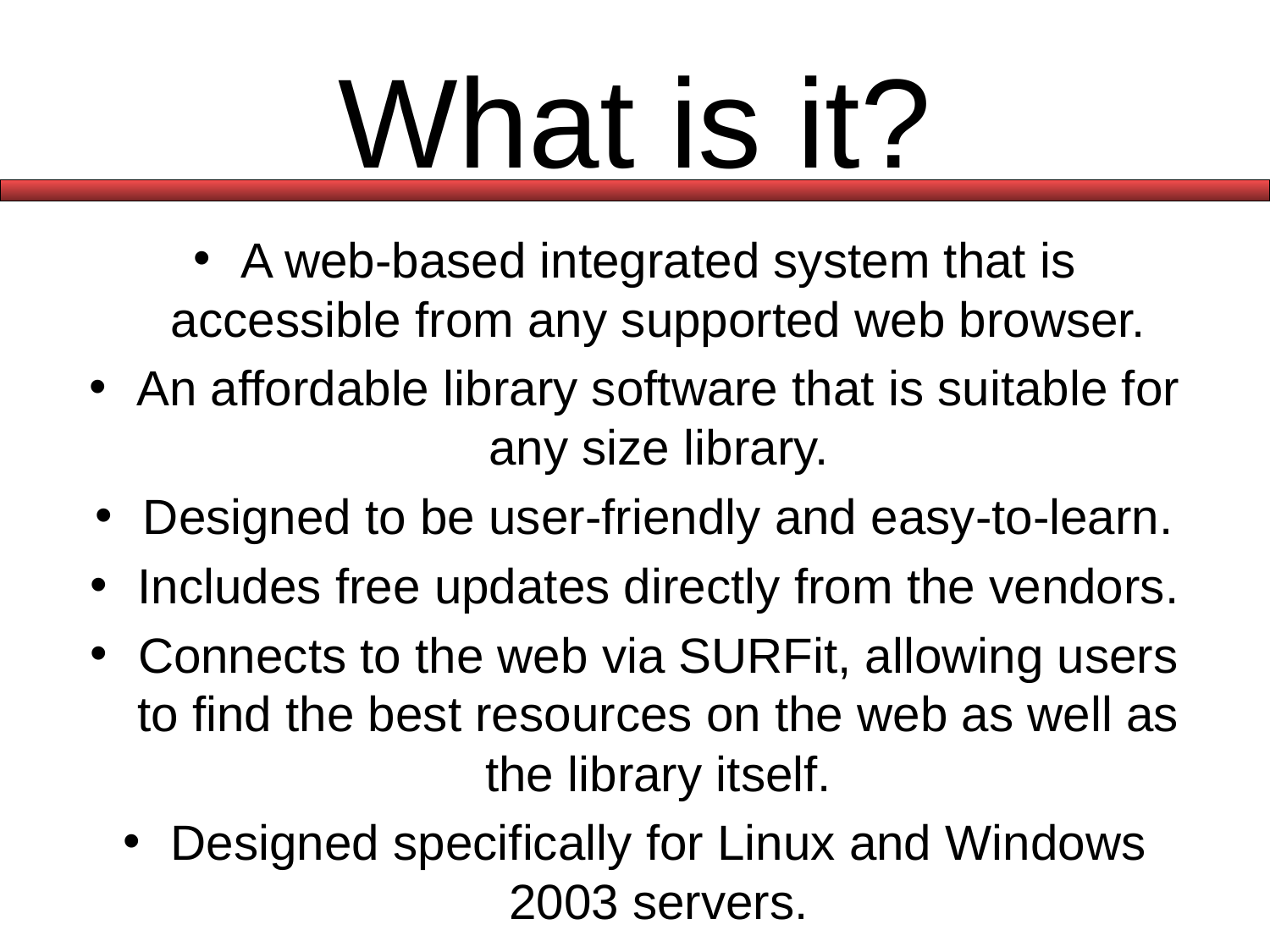

# What is it?

A web-based integrated system that is accessible from any supported web browser.
An affordable library software that is suitable for any size library.
Designed to be user-friendly and easy-to-learn.
Includes free updates directly from the vendors.
Connects to the web via SURFit, allowing users to find the best resources on the web as well as the library itself.
Designed specifically for Linux and Windows 2003 servers.